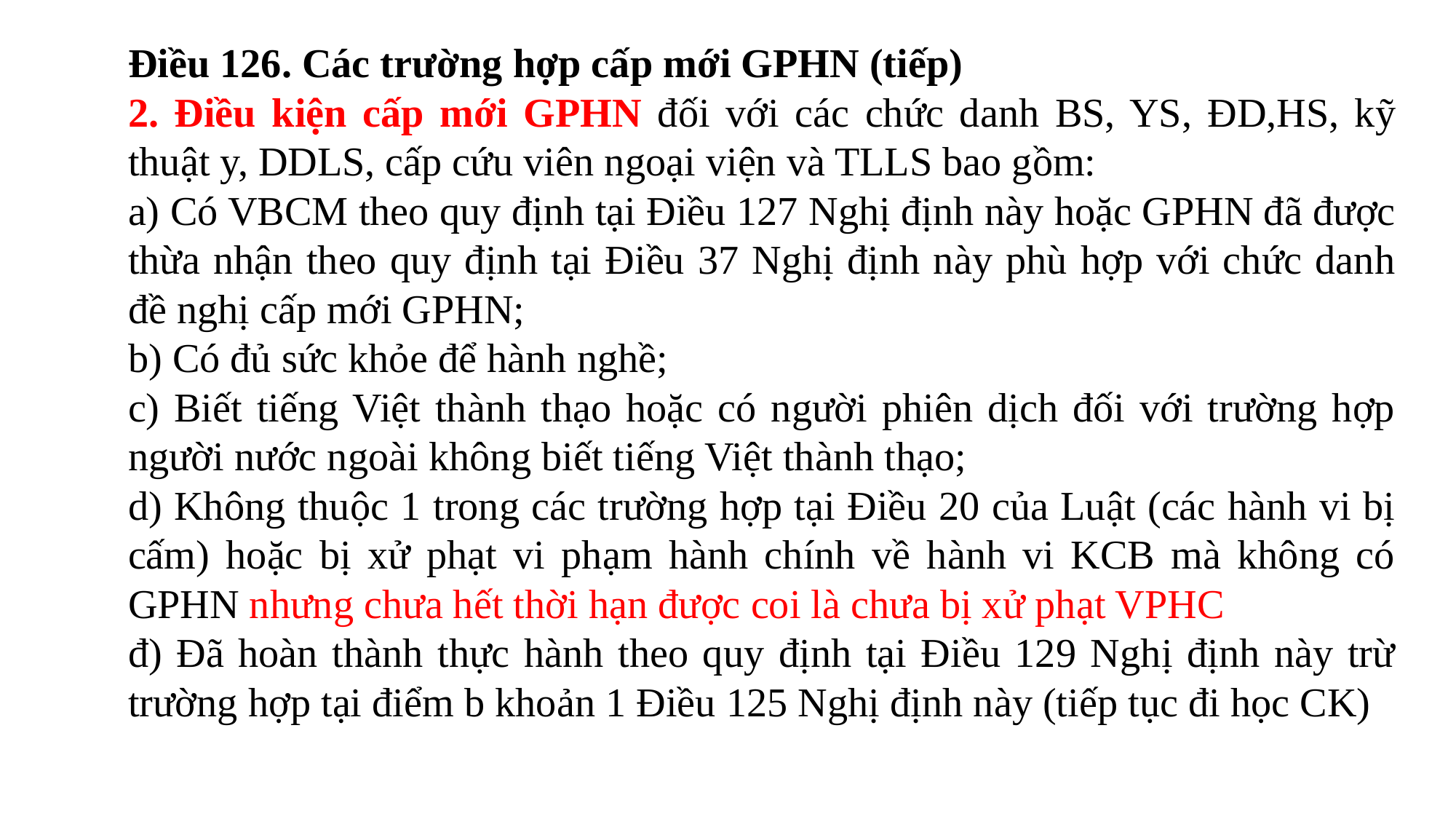

Điều 126. Các trường hợp cấp mới GPHN (tiếp)
2. Điều kiện cấp mới GPHN đối với các chức danh BS, YS, ĐD,HS, kỹ thuật y, DDLS, cấp cứu viên ngoại viện và TLLS bao gồm:
a) Có VBCM theo quy định tại Điều 127 Nghị định này hoặc GPHN đã được thừa nhận theo quy định tại Điều 37 Nghị định này phù hợp với chức danh đề nghị cấp mới GPHN;
b) Có đủ sức khỏe để hành nghề;
c) Biết tiếng Việt thành thạo hoặc có người phiên dịch đối với trường hợp người nước ngoài không biết tiếng Việt thành thạo;
d) Không thuộc 1 trong các trường hợp tại Điều 20 của Luật (các hành vi bị cấm) hoặc bị xử phạt vi phạm hành chính về hành vi KCB mà không có GPHN nhưng chưa hết thời hạn được coi là chưa bị xử phạt VPHC
đ) Đã hoàn thành thực hành theo quy định tại Điều 129 Nghị định này trừ trường hợp tại điểm b khoản 1 Điều 125 Nghị định này (tiếp tục đi học CK)